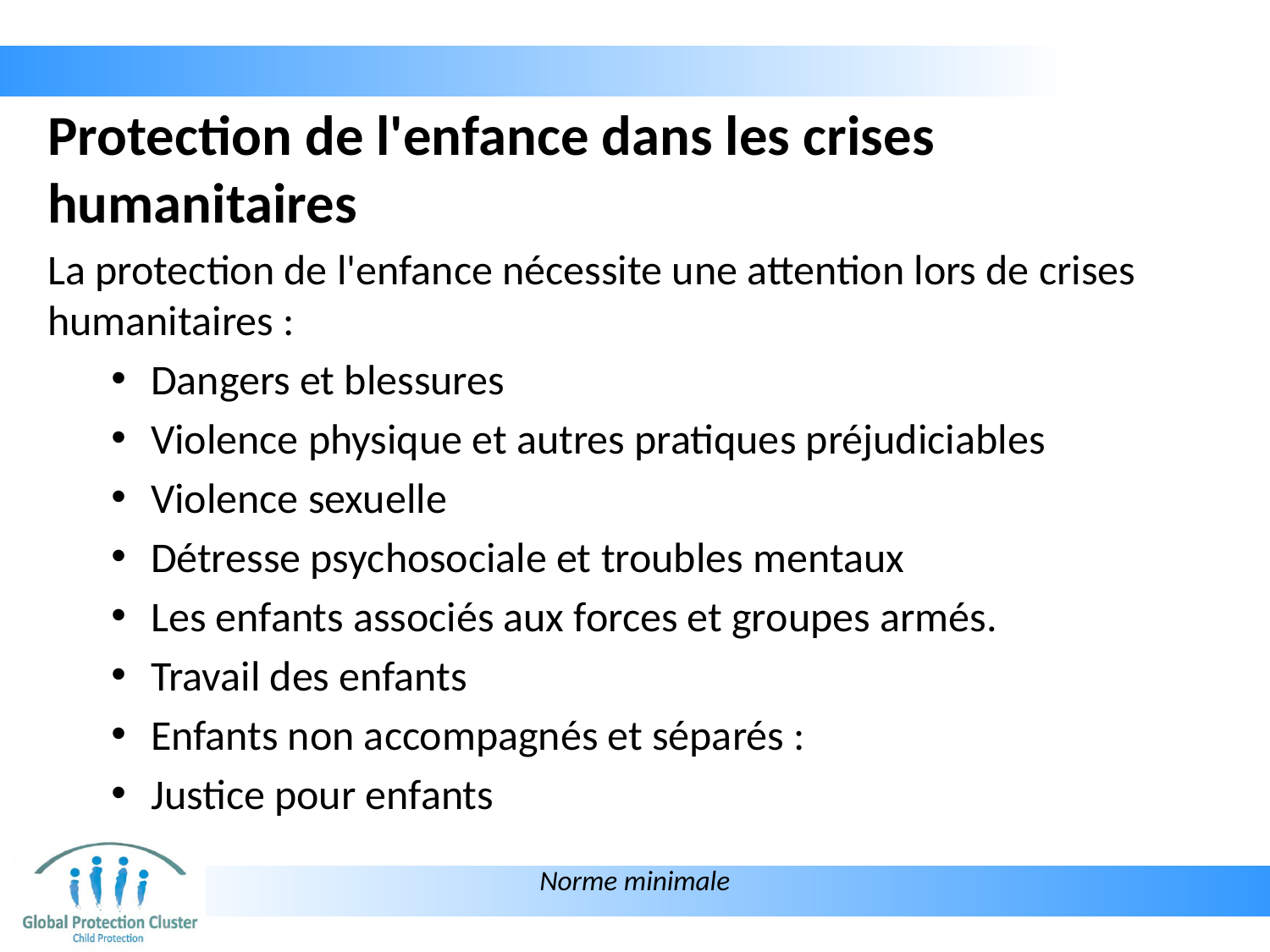

# Protection de l'enfance dans les crises humanitaires
La protection de l'enfance nécessite une attention lors de crises humanitaires :
Dangers et blessures
Violence physique et autres pratiques préjudiciables
Violence sexuelle
Détresse psychosociale et troubles mentaux
Les enfants associés aux forces et groupes armés.
Travail des enfants
Enfants non accompagnés et séparés :
Justice pour enfants

Norme minimale